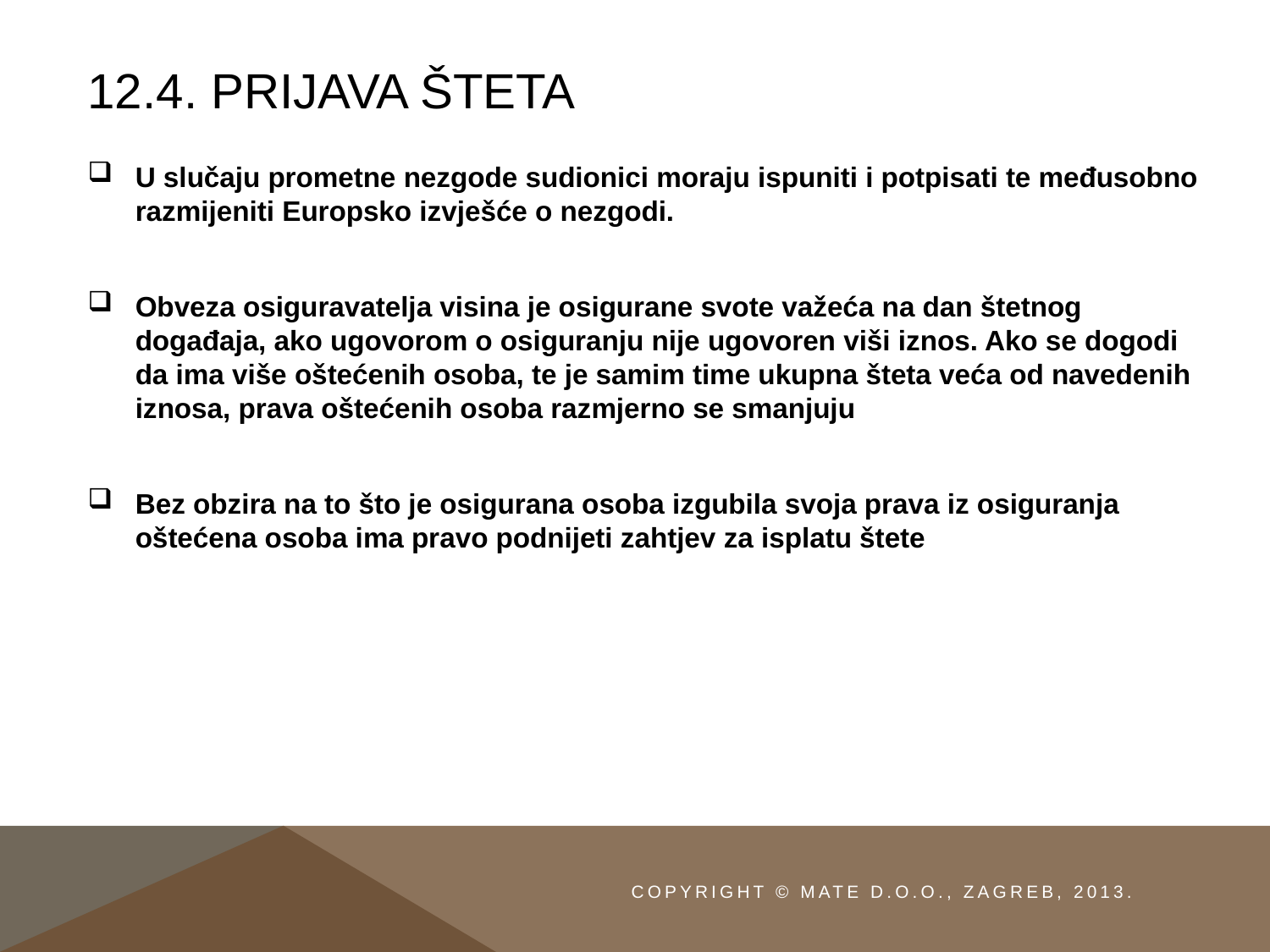

# 12.4. Prijava šteta
U slučaju prometne nezgode sudionici moraju ispuniti i potpisati te međusobno razmijeniti Europsko izvješće o nezgodi.

Obveza osiguravatelja visina je osigurane svote važeća na dan štetnog događaja, ako ugovorom o osiguranju nije ugovoren viši iznos. Ako se dogodi da ima više oštećenih osoba, te je samim time ukupna šteta veća od navedenih iznosa, prava oštećenih osoba razmjerno se smanjuju

Bez obzira na to što je osigurana osoba izgubila svoja prava iz osiguranja oštećena osoba ima pravo podnijeti zahtjev za isplatu štete
Copyright © MATE d.o.o., Zagreb, 2013.